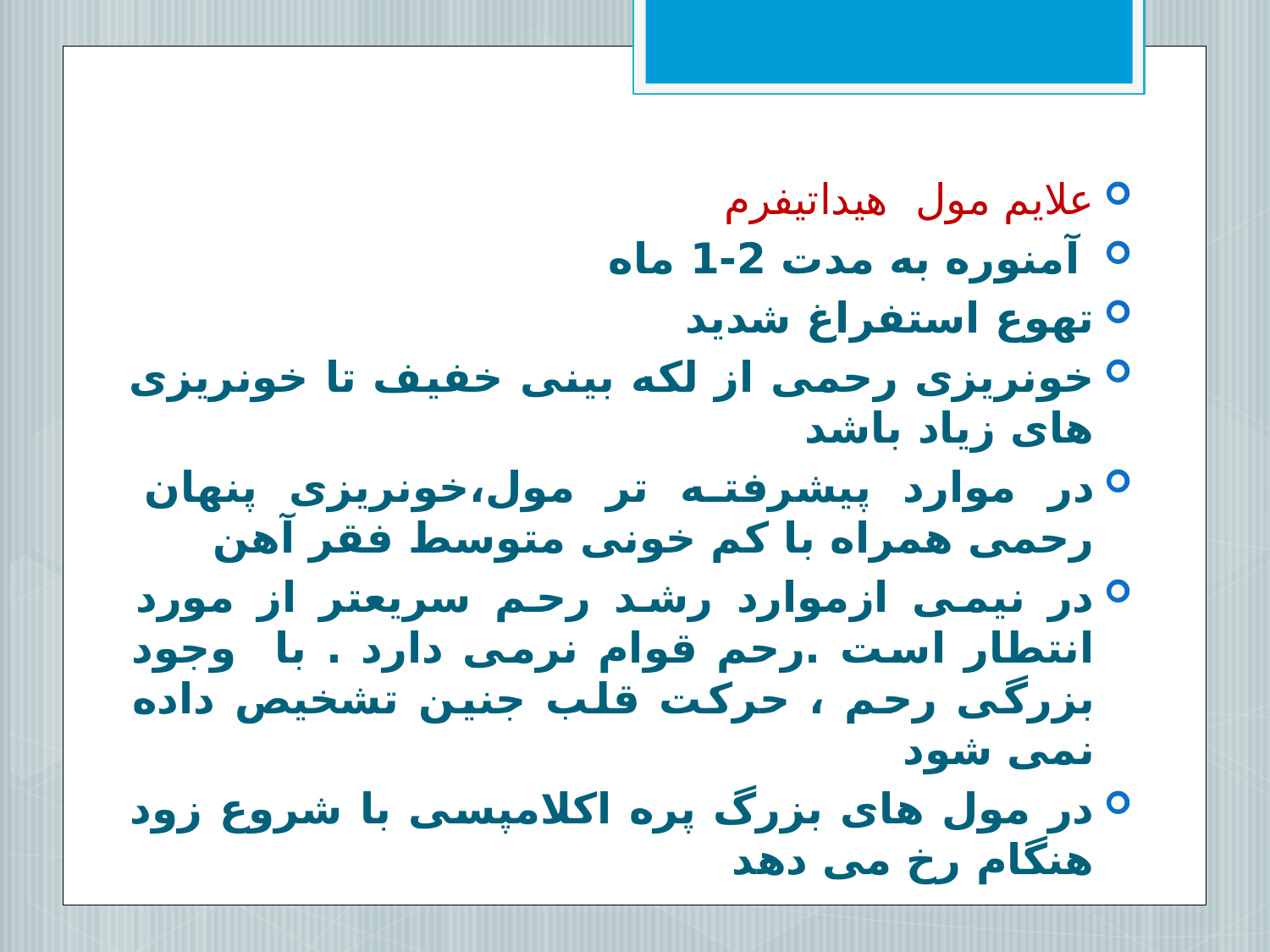

علایم مول  هیداتیفرم
 آمنوره به مدت 2-1 ماه
تهوع استفراغ شدید
خونریزی رحمی از لکه بینی خفیف تا خونریزی های زیاد باشد
در موارد پیشرفته تر مول،خونریزی پنهان رحمی همراه با کم خونی متوسط فقر آهن
در نیمی ازموارد رشد رحم سریعتر از مورد انتطار است .رحم قوام نرمی دارد . با  وجود بزرگی رحم ، حرکت قلب جنین تشخیص داده نمی شود
در مول های بزرگ پره اکلامپسی با شروع زود هنگام رخ می دهد